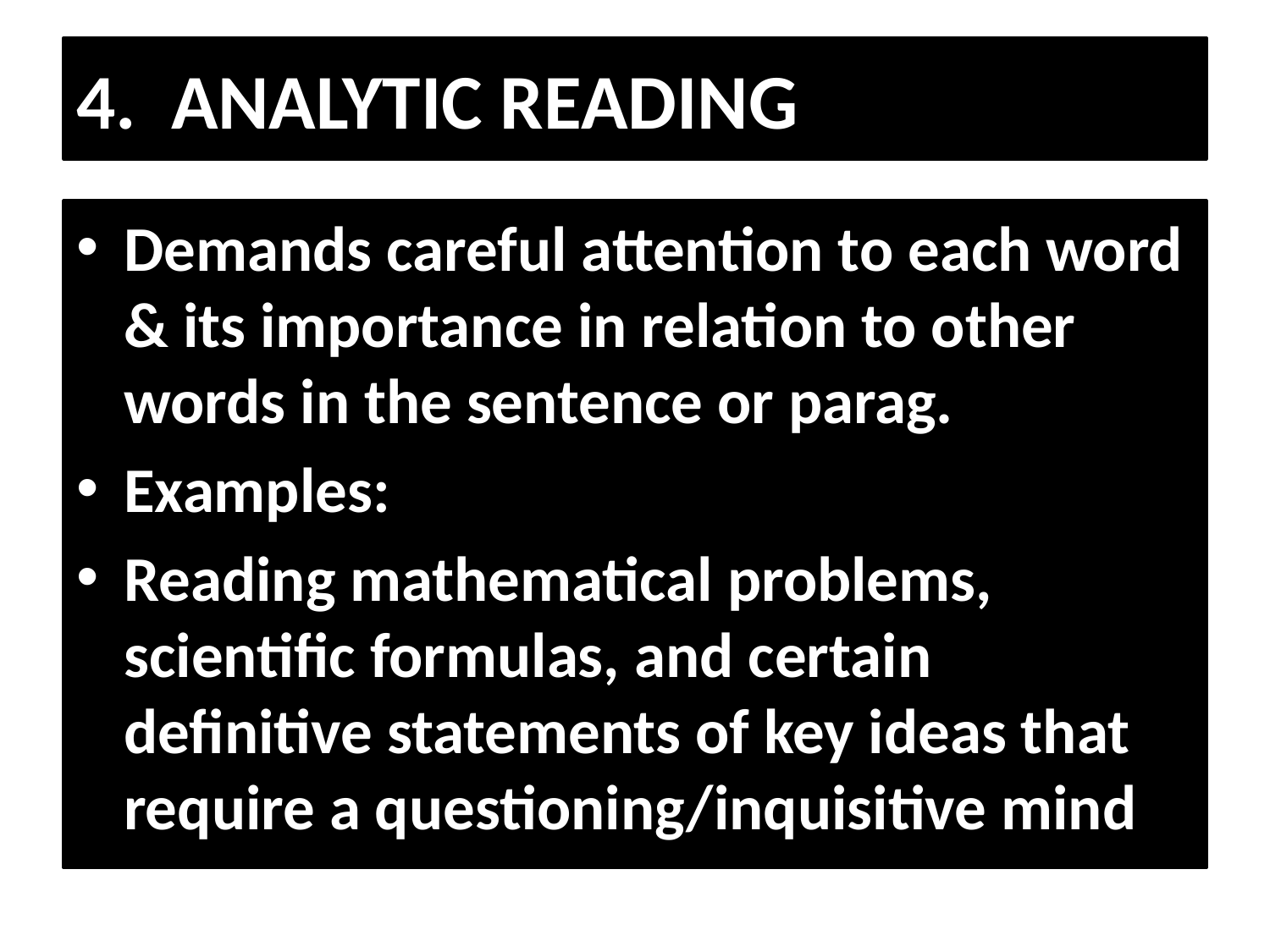

# 4.  ANALYTIC READING
Demands careful attention to each word & its importance in relation to other words in the sentence or parag.
Examples:
Reading mathematical problems, scientific formulas, and certain definitive statements of key ideas that require a questioning/inquisitive mind